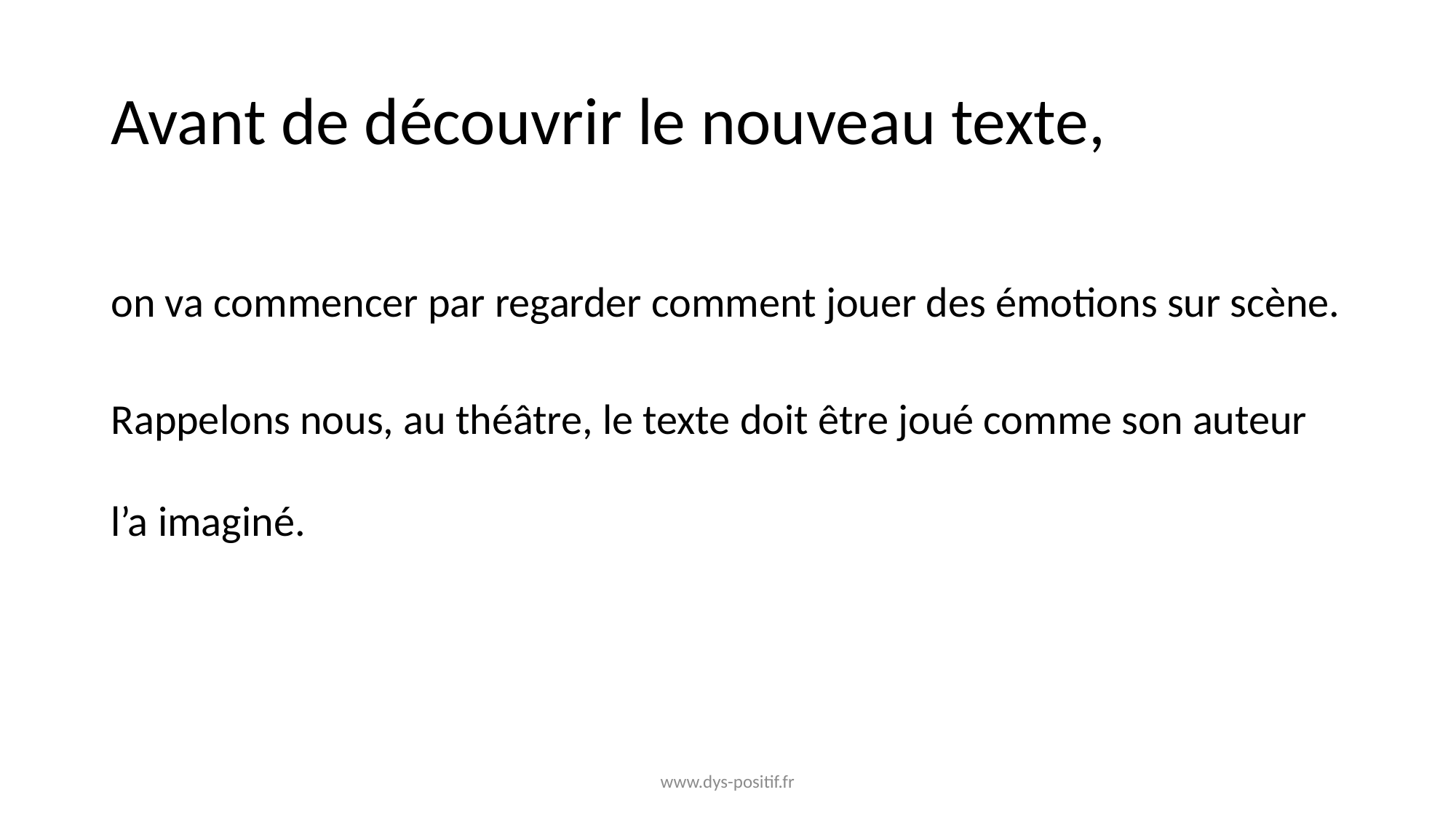

# Avant de découvrir le nouveau texte,
on va commencer par regarder comment jouer des émotions sur scène.
Rappelons nous, au théâtre, le texte doit être joué comme son auteur l’a imaginé.

www.dys-positif.fr